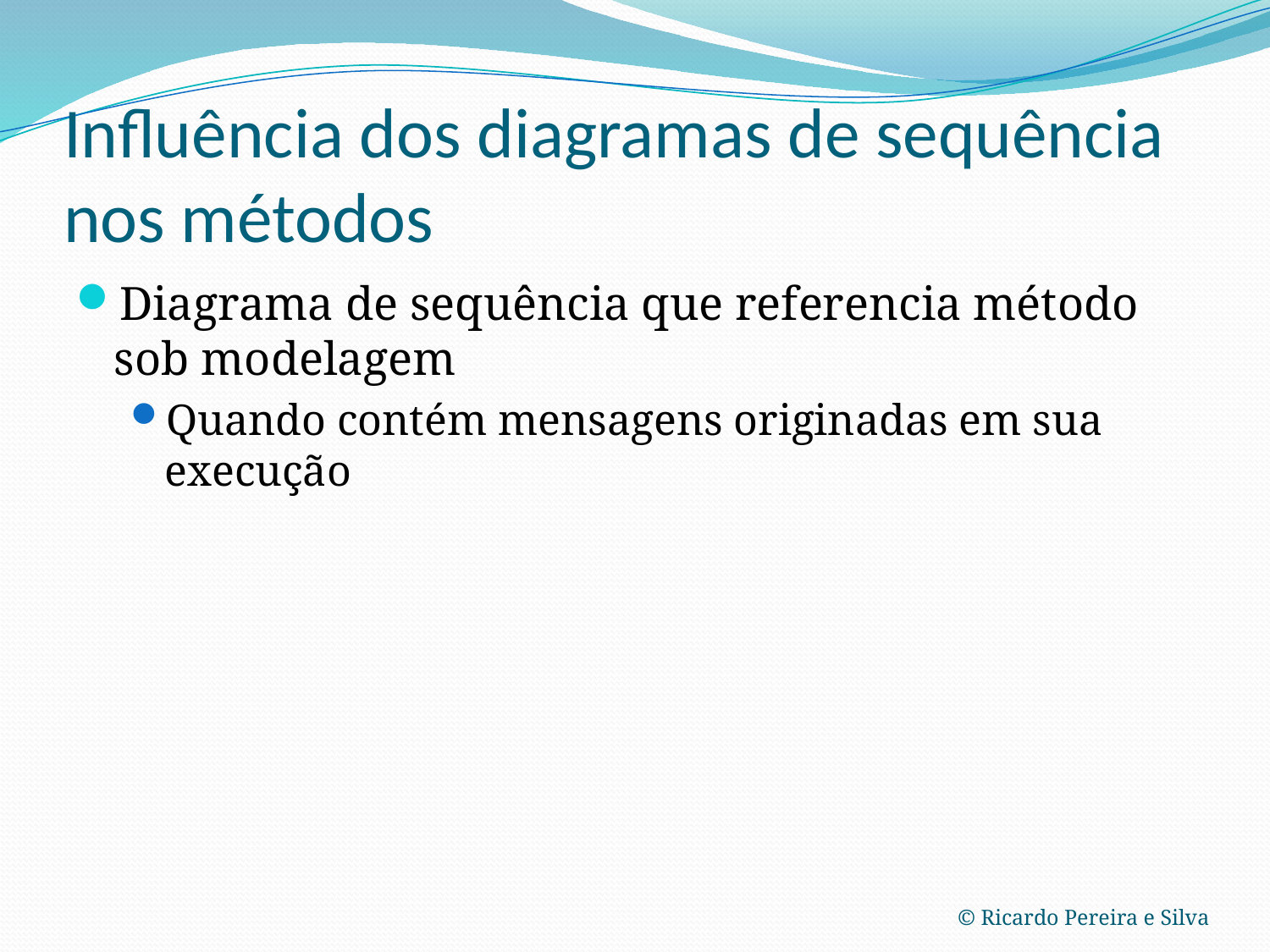

# Influência dos diagramas de sequência nos métodos
Diagrama de sequência que referencia método sob modelagem
Quando contém mensagens originadas em sua execução

© Ricardo Pereira e Silva